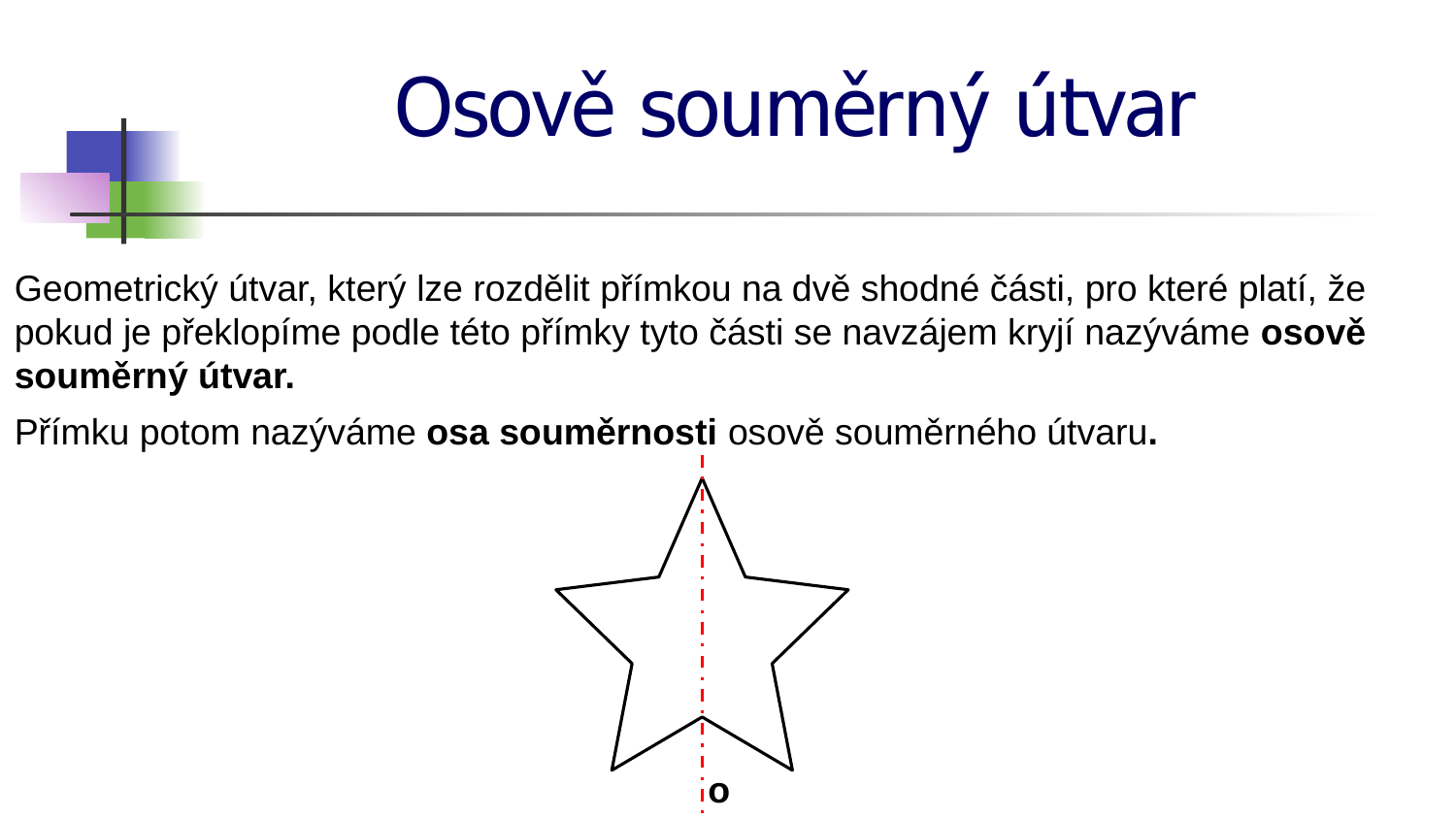

# Osově souměrný útvar
Geometrický útvar, který lze rozdělit přímkou na dvě shodné části, pro které platí, že pokud je překlopíme podle této přímky tyto části se navzájem kryjí nazýváme osově souměrný útvar.
Přímku potom nazýváme osa souměrnosti osově souměrného útvaru.

o